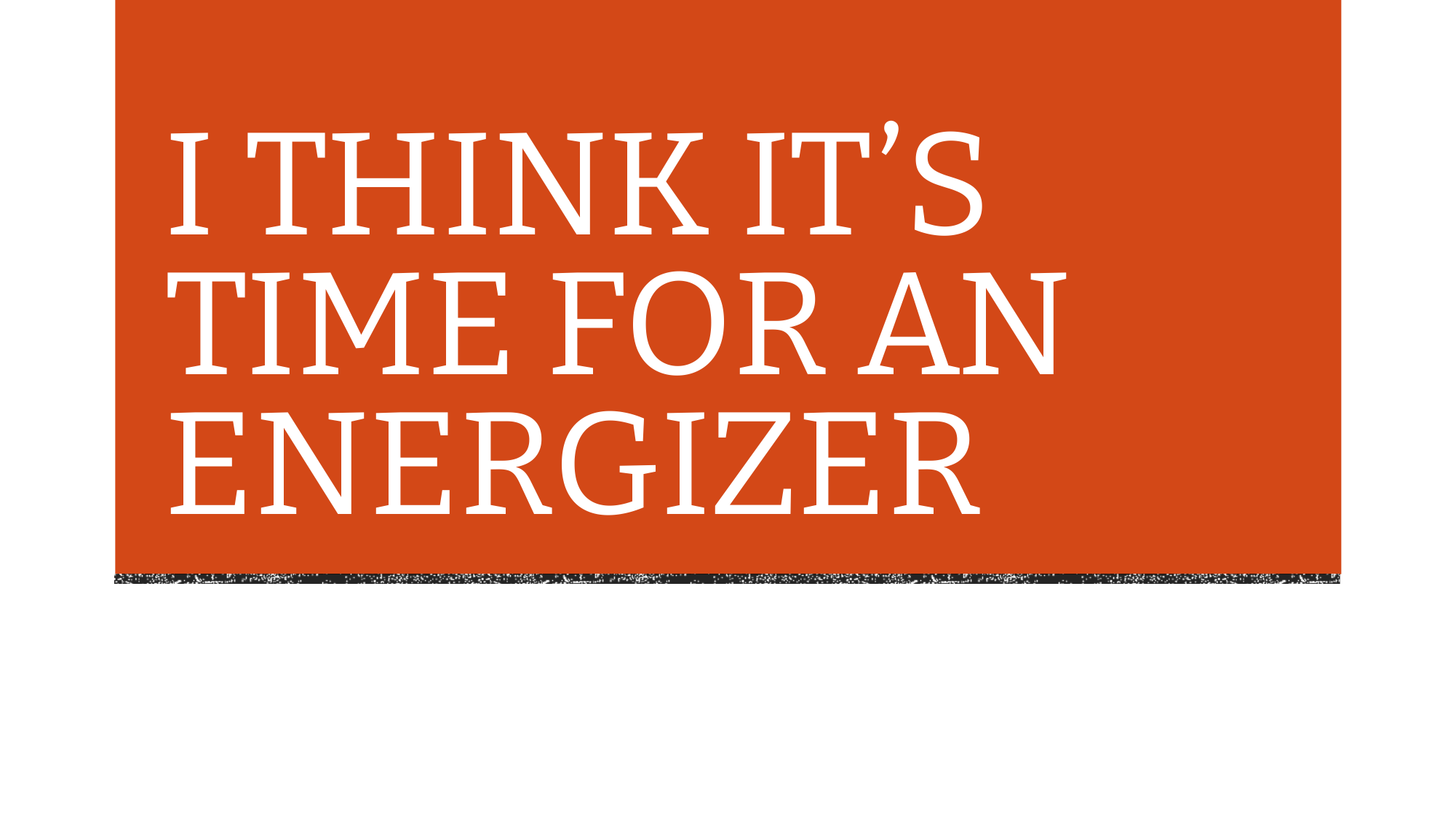

# I think it’s time for an energizer